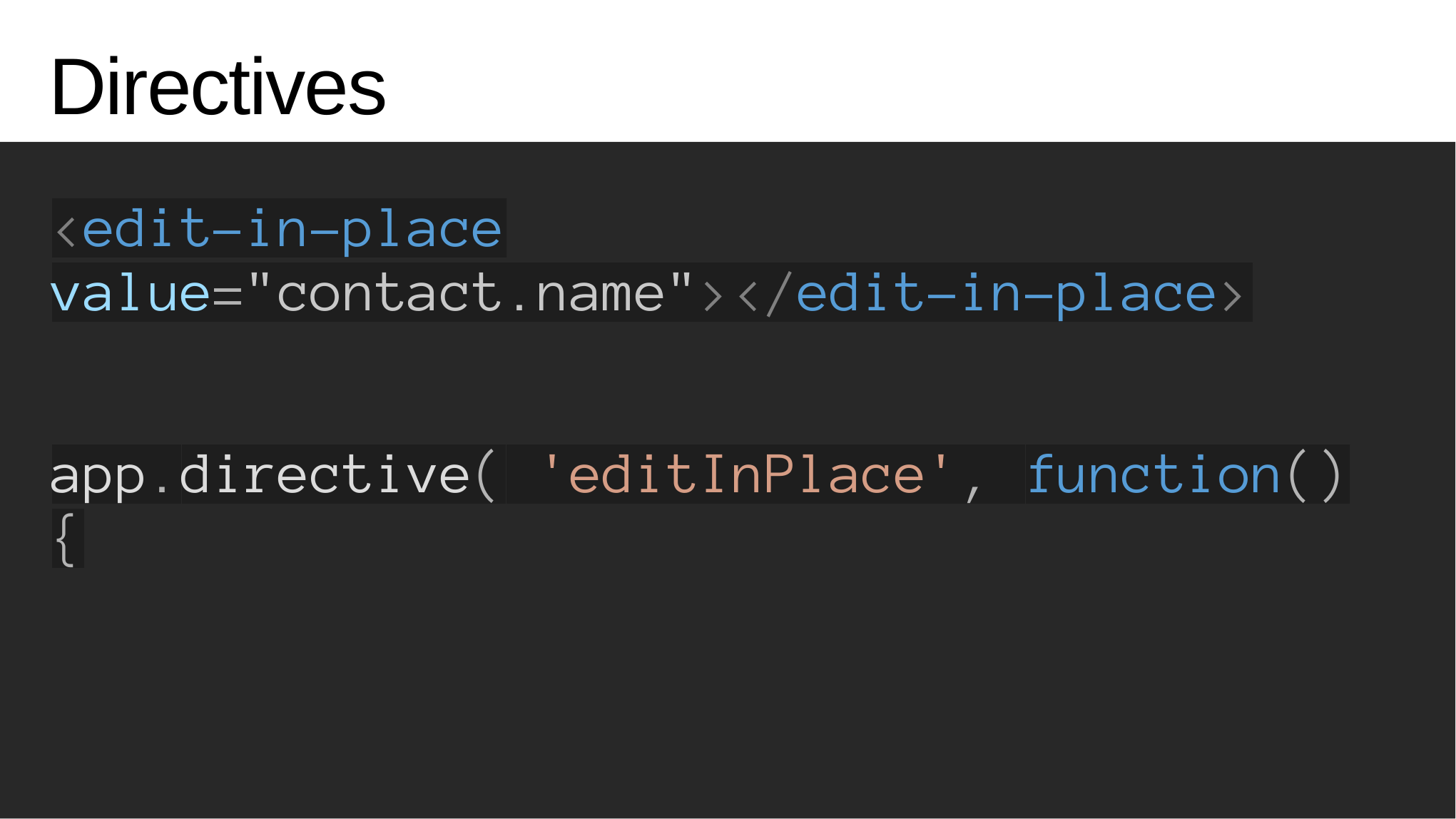

# Directives

<edit-in-place value="contact.name"></edit-in-place>
app.directive( 'editInPlace', function() {